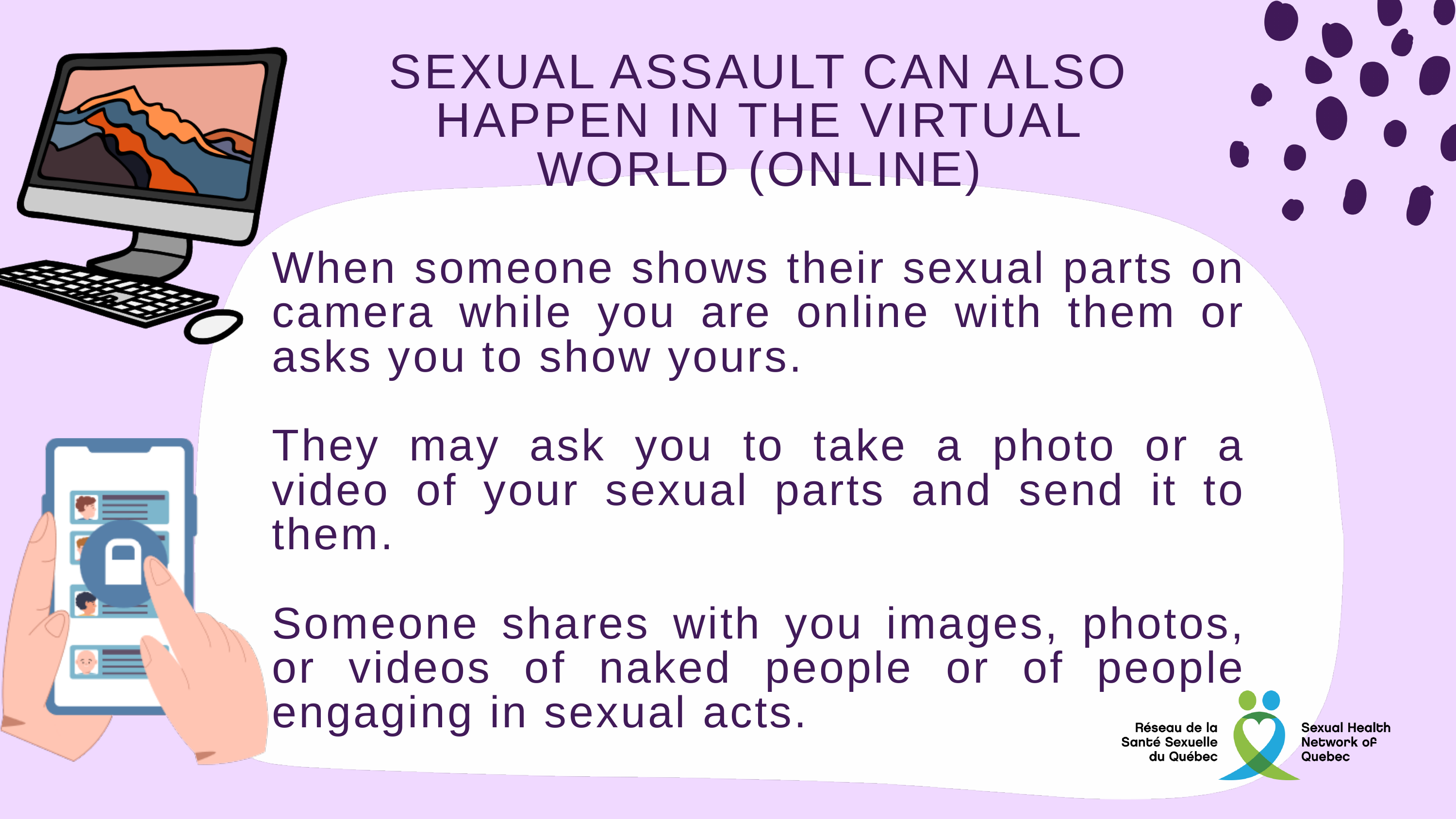

SEXUAL ASSAULT CAN ALSO HAPPEN IN THE VIRTUAL WORLD (ONLINE)

When someone shows their sexual parts on camera while you are online with them or asks you to show yours.

They may ask you to take a photo or a video of your sexual parts and send it to them.

Someone shares with you images, photos, or videos of naked people or of people engaging in sexual acts.